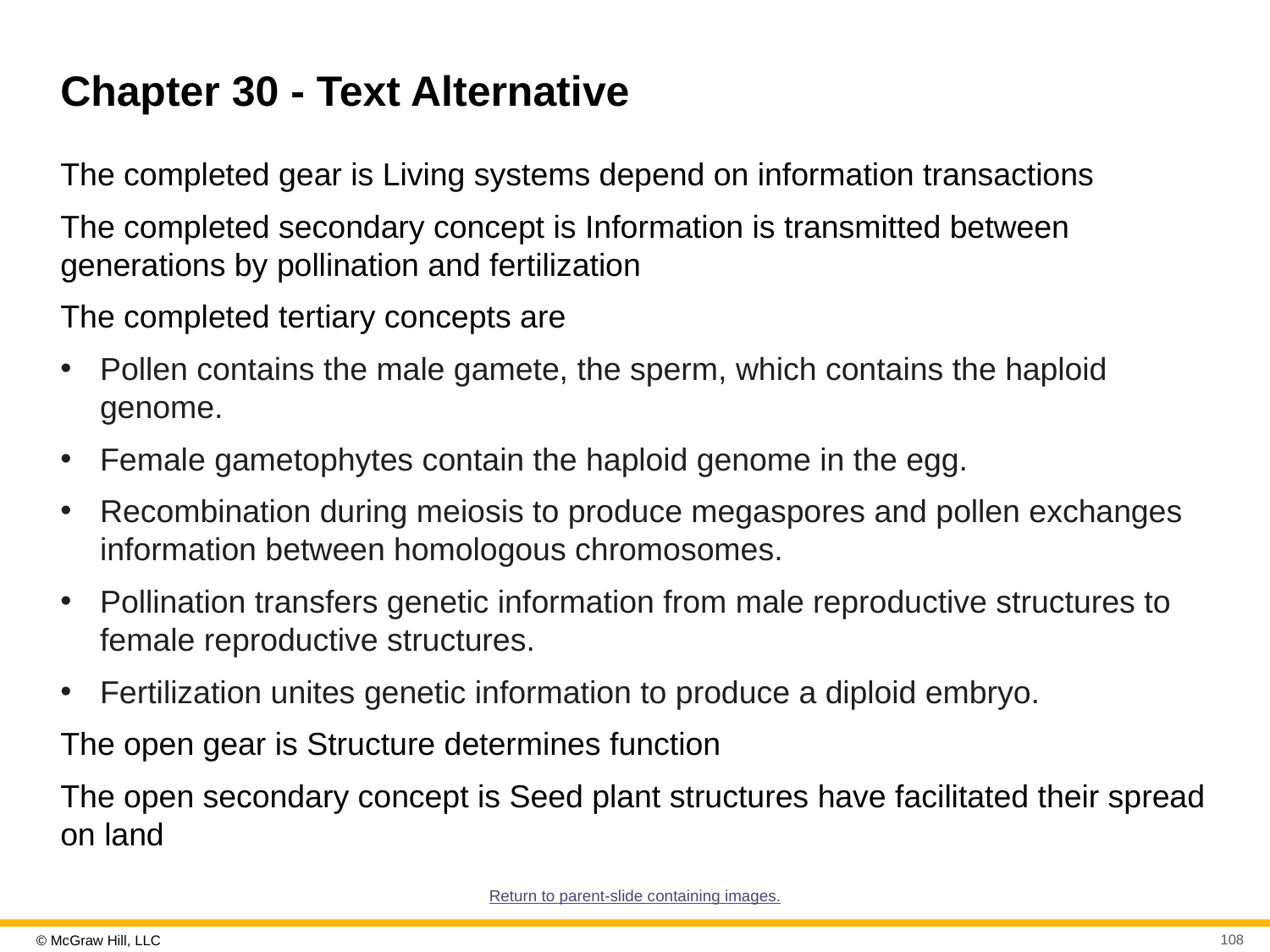

# Chapter 30 - Text Alternative
The completed gear is Living systems depend on information transactions
The completed secondary concept is Information is transmitted between generations by pollination and fertilization
The completed tertiary concepts are
Pollen contains the male gamete, the sperm, which contains the haploid genome.
Female gametophytes contain the haploid genome in the egg.
Recombination during meiosis to produce megaspores and pollen exchanges information between homologous chromosomes.
Pollination transfers genetic information from male reproductive structures to female reproductive structures.
Fertilization unites genetic information to produce a diploid embryo.
The open gear is Structure determines function
The open secondary concept is Seed plant structures have facilitated their spread on land
Return to parent-slide containing images.
108